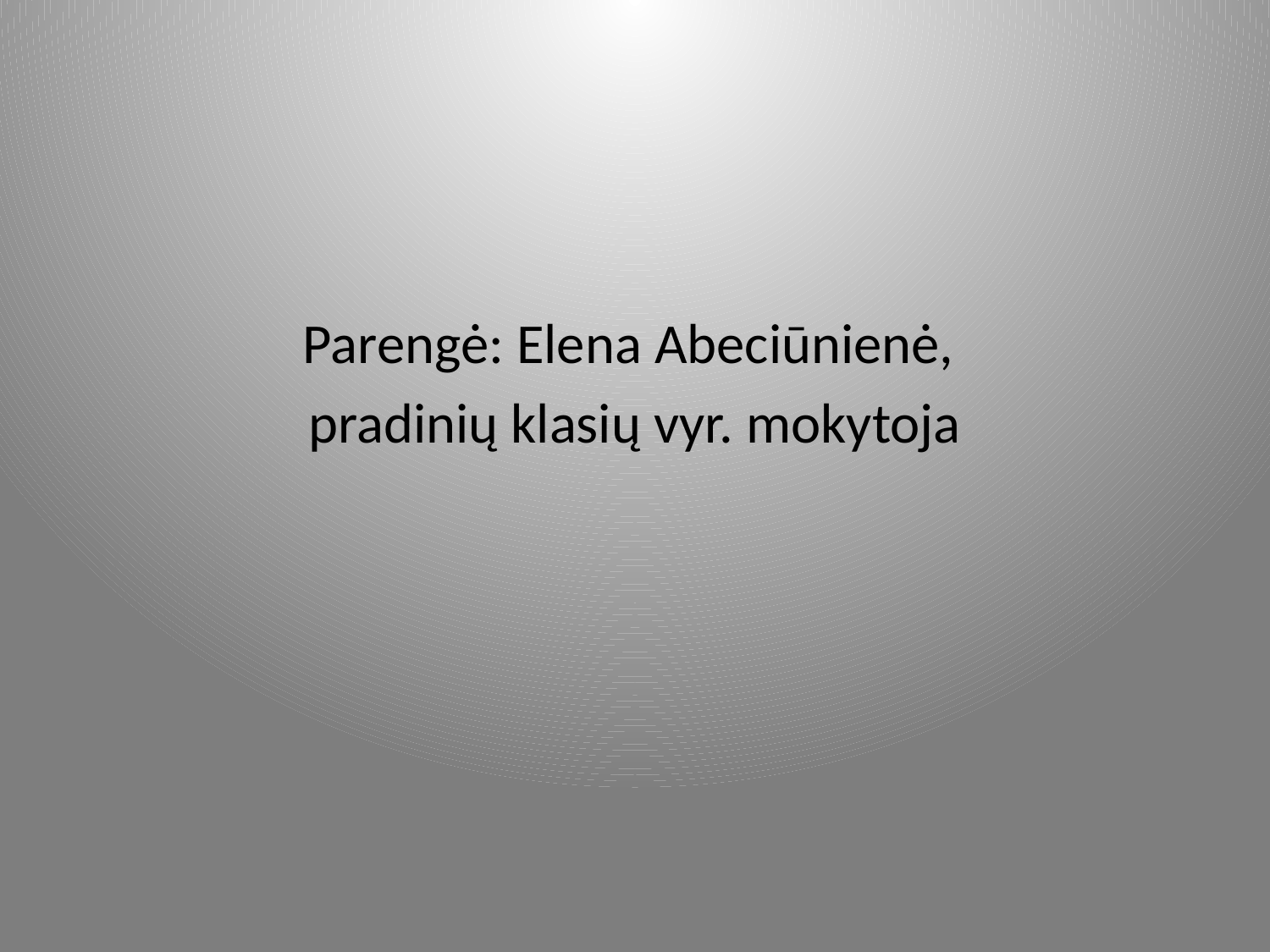

#

Parengė: Elena Abeciūnienė,
pradinių klasių vyr. mokytoja